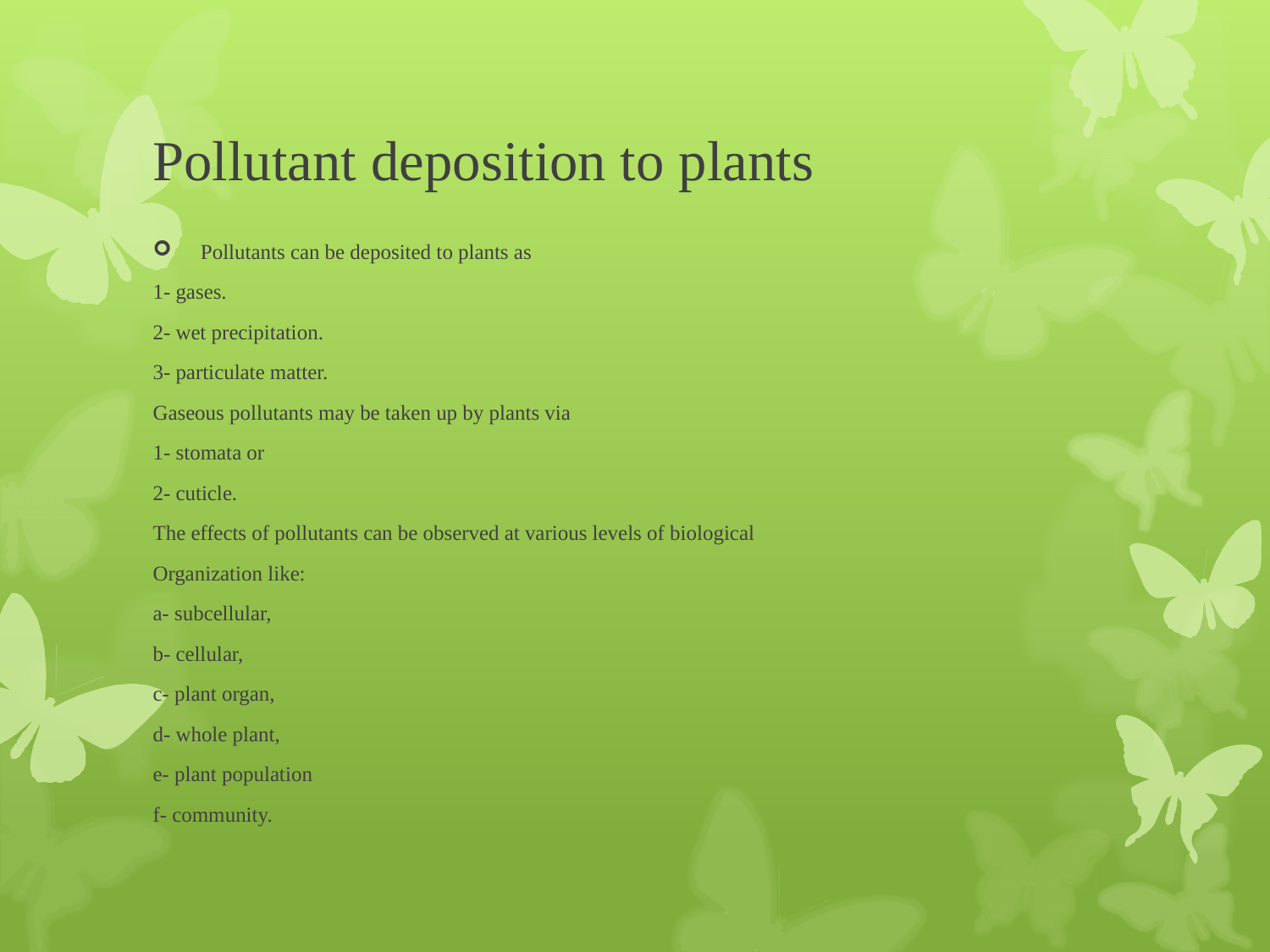

# Pollutant deposition to plants
Pollutants can be deposited to plants as
1- gases.
2- wet precipitation.
3- particulate matter.
Gaseous pollutants may be taken up by plants via
1- stomata or
2- cuticle.
The effects of pollutants can be observed at various levels of biological
Organization like:
a- subcellular,
b- cellular,
c- plant organ,
d- whole plant,
e- plant population
f- community.